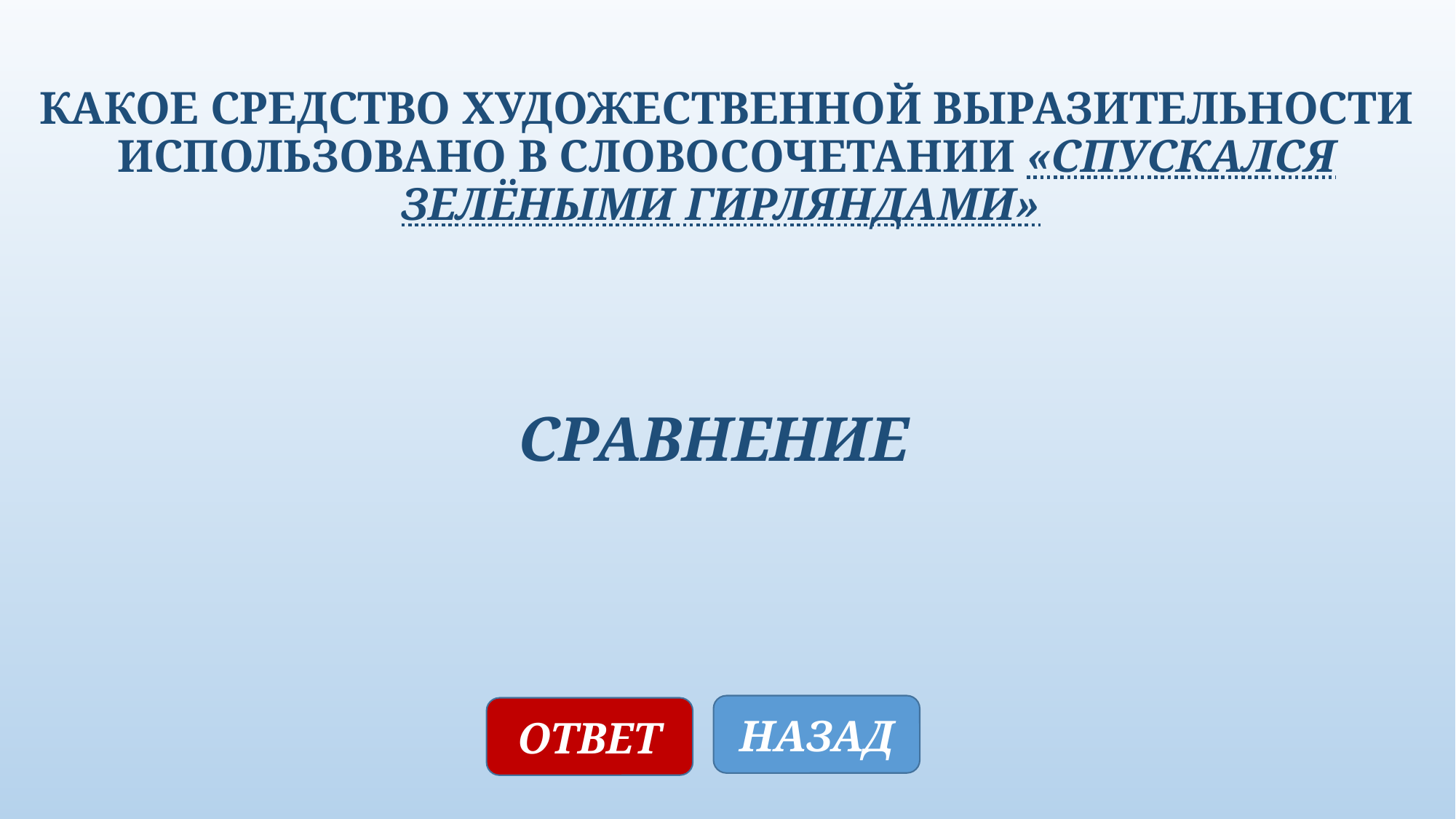

# Какое средство художественной выразительности использовано в словосочетании «спускался зелёными гирляндами»
сравнение
НАЗАД
ОТВЕТ